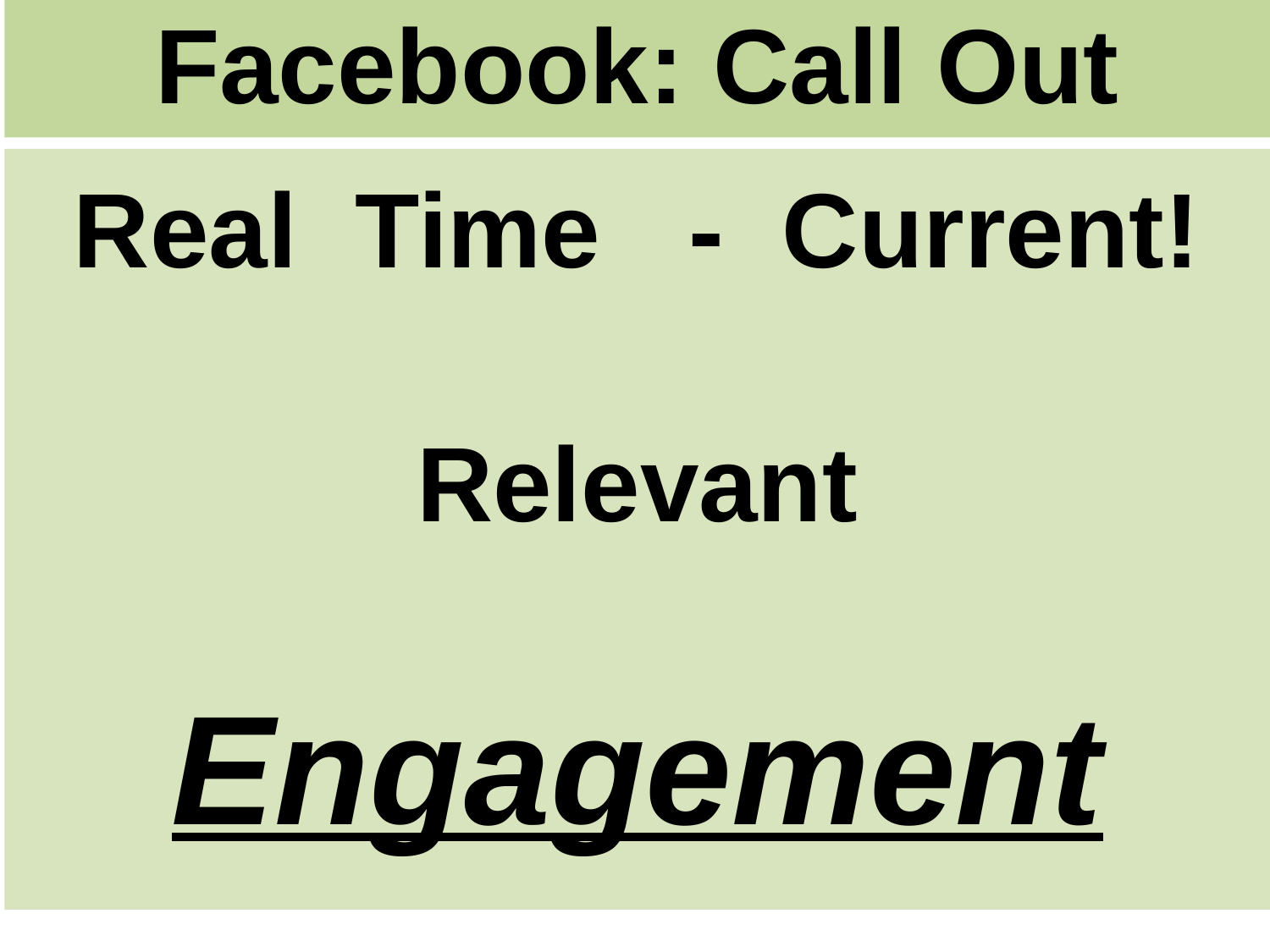

# Facebook: Call Out
Real  Time   -  Current!

Relevant

Engagement